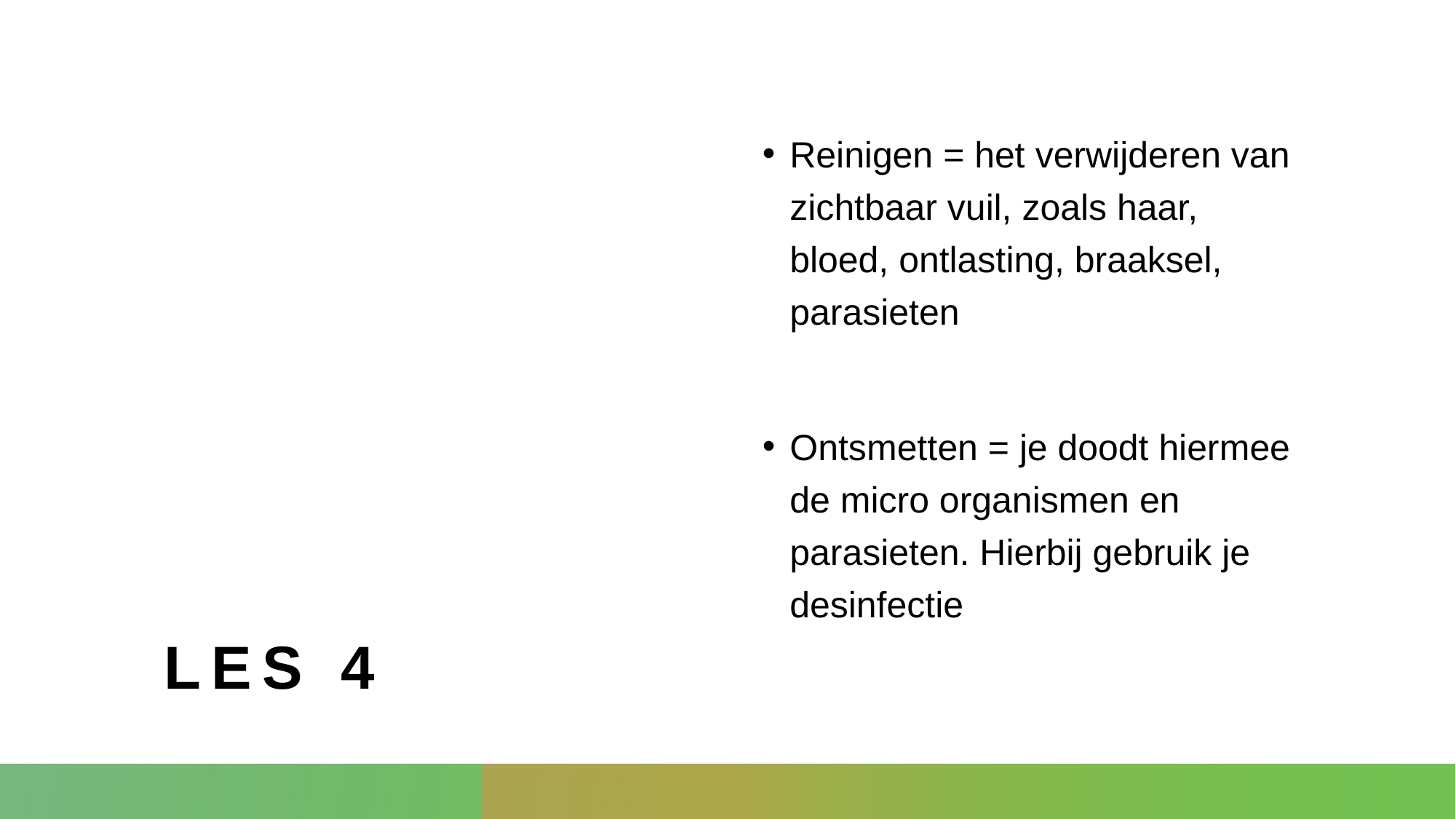

# Les 4
Reinigen = het verwijderen van zichtbaar vuil, zoals haar, bloed, ontlasting, braaksel, parasieten

Ontsmetten = je doodt hiermee de micro organismen en parasieten. Hierbij gebruik je desinfectie